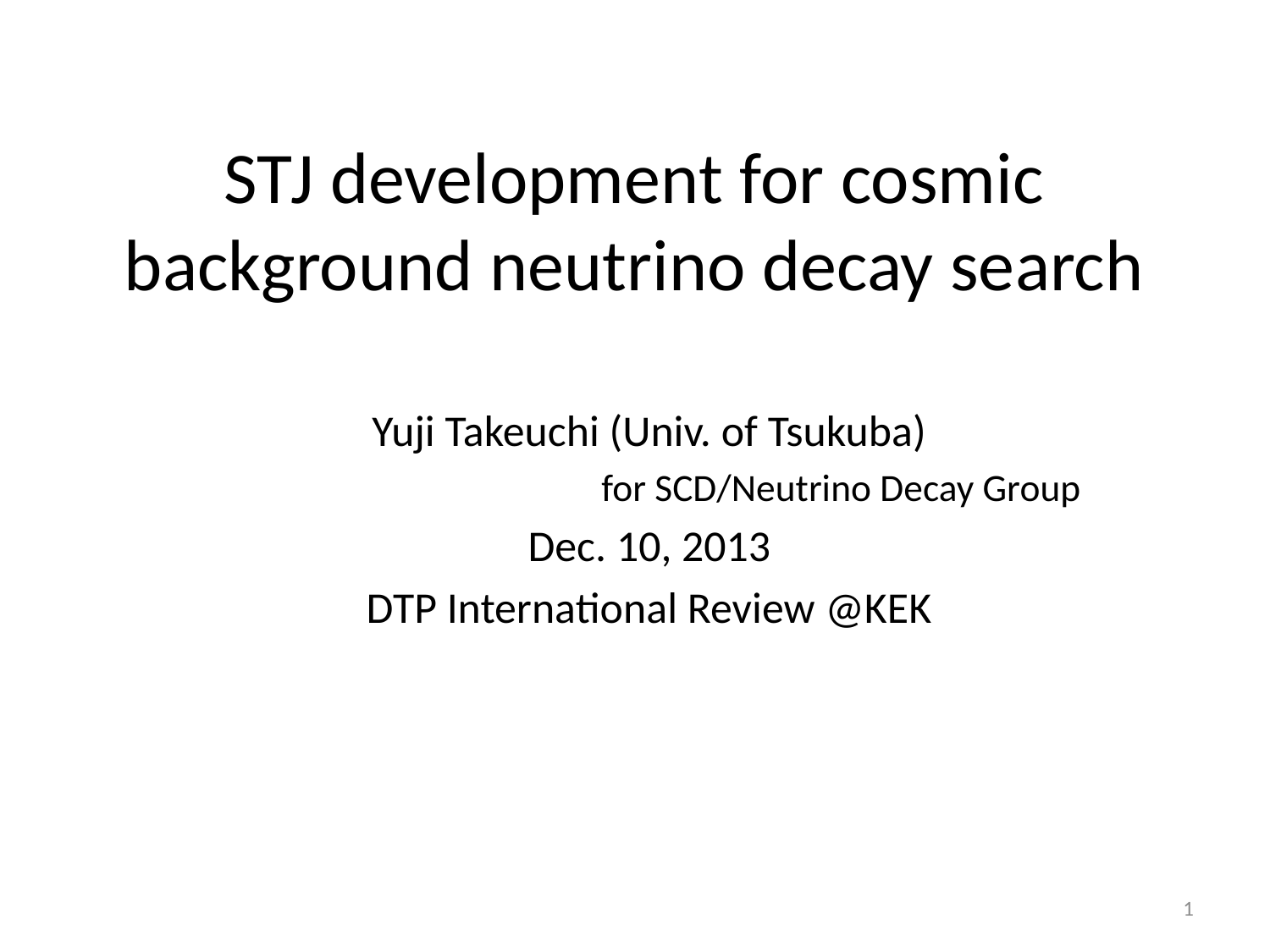

# STJ development for cosmic background neutrino decay search
Yuji Takeuchi (Univ. of Tsukuba)
for SCD/Neutrino Decay Group
Dec. 10, 2013
DTP International Review @KEK
1